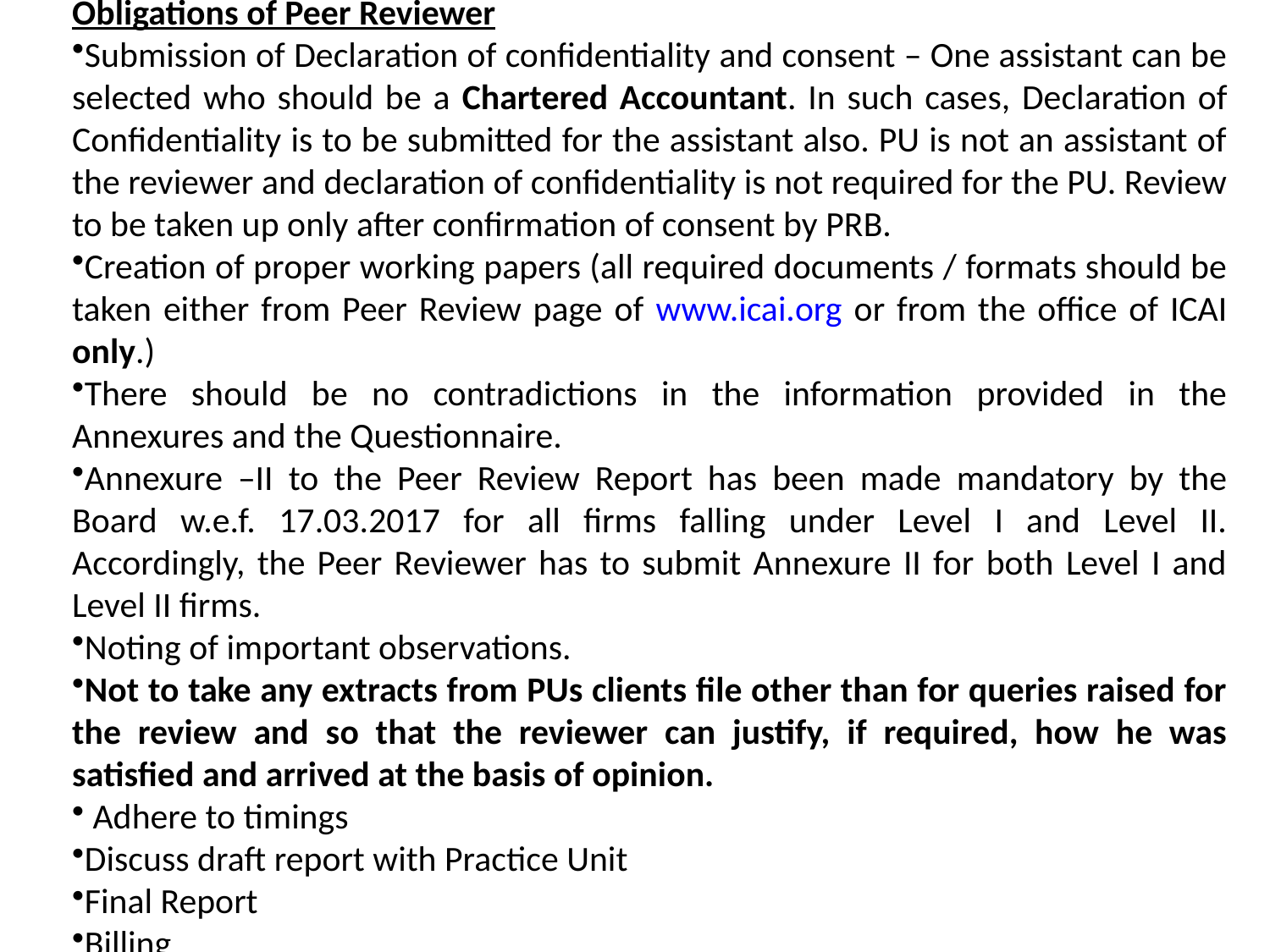

Obligations of Peer Reviewer
Submission of Declaration of confidentiality and consent – One assistant can be selected who should be a Chartered Accountant. In such cases, Declaration of Confidentiality is to be submitted for the assistant also. PU is not an assistant of the reviewer and declaration of confidentiality is not required for the PU. Review to be taken up only after confirmation of consent by PRB.
Creation of proper working papers (all required documents / formats should be taken either from Peer Review page of www.icai.org or from the office of ICAI only.)
There should be no contradictions in the information provided in the Annexures and the Questionnaire.
Annexure –II to the Peer Review Report has been made mandatory by the Board w.e.f. 17.03.2017 for all firms falling under Level I and Level II. Accordingly, the Peer Reviewer has to submit Annexure II for both Level I and Level II firms.
Noting of important observations.
Not to take any extracts from PUs clients file other than for queries raised for the review and so that the reviewer can justify, if required, how he was satisfied and arrived at the basis of opinion.
 Adhere to timings
Discuss draft report with Practice Unit
Final Report
Billing